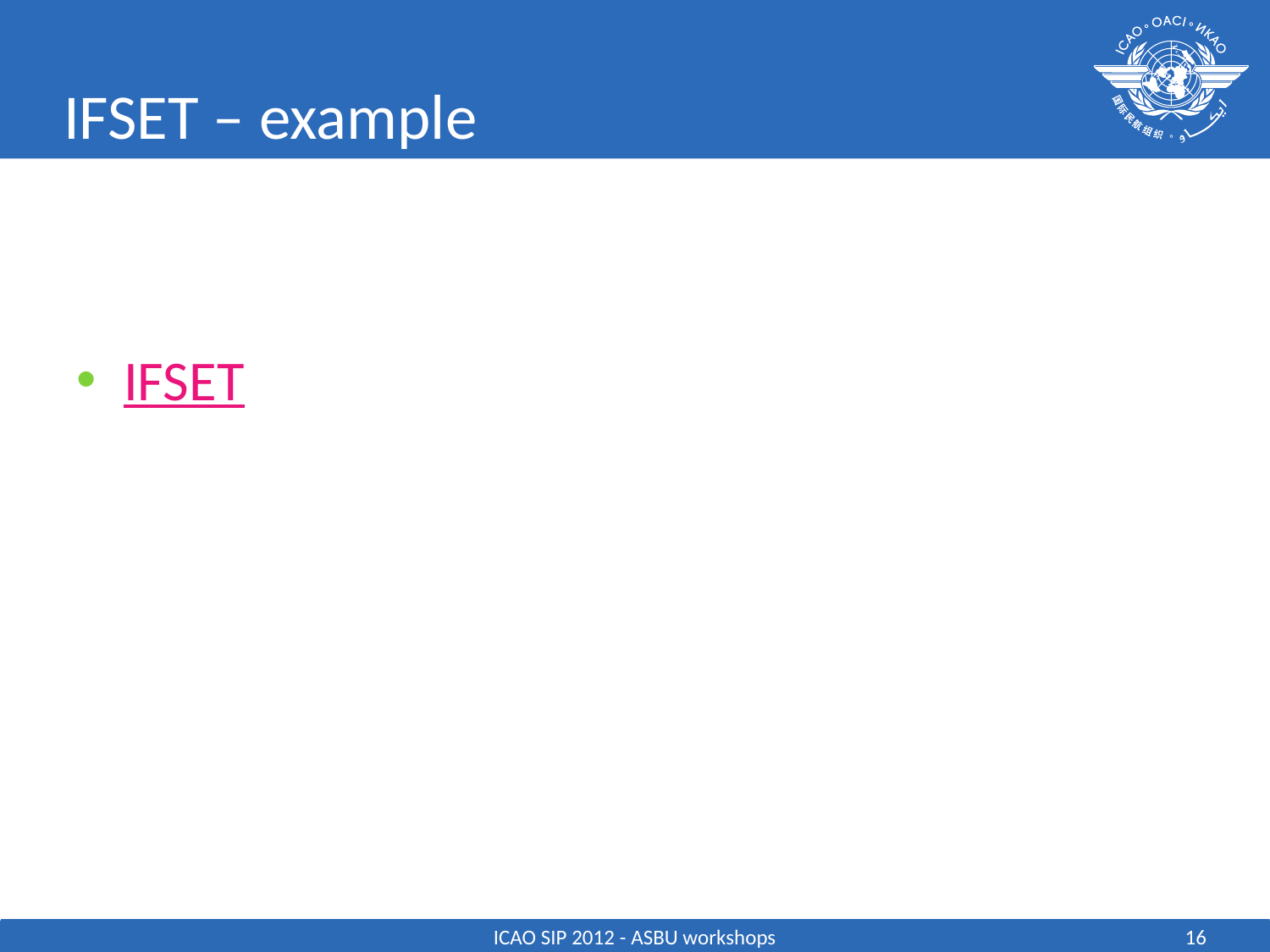

# IFSET – example

IFSET

ICAO SIP 2012 - ASBU workshops
16